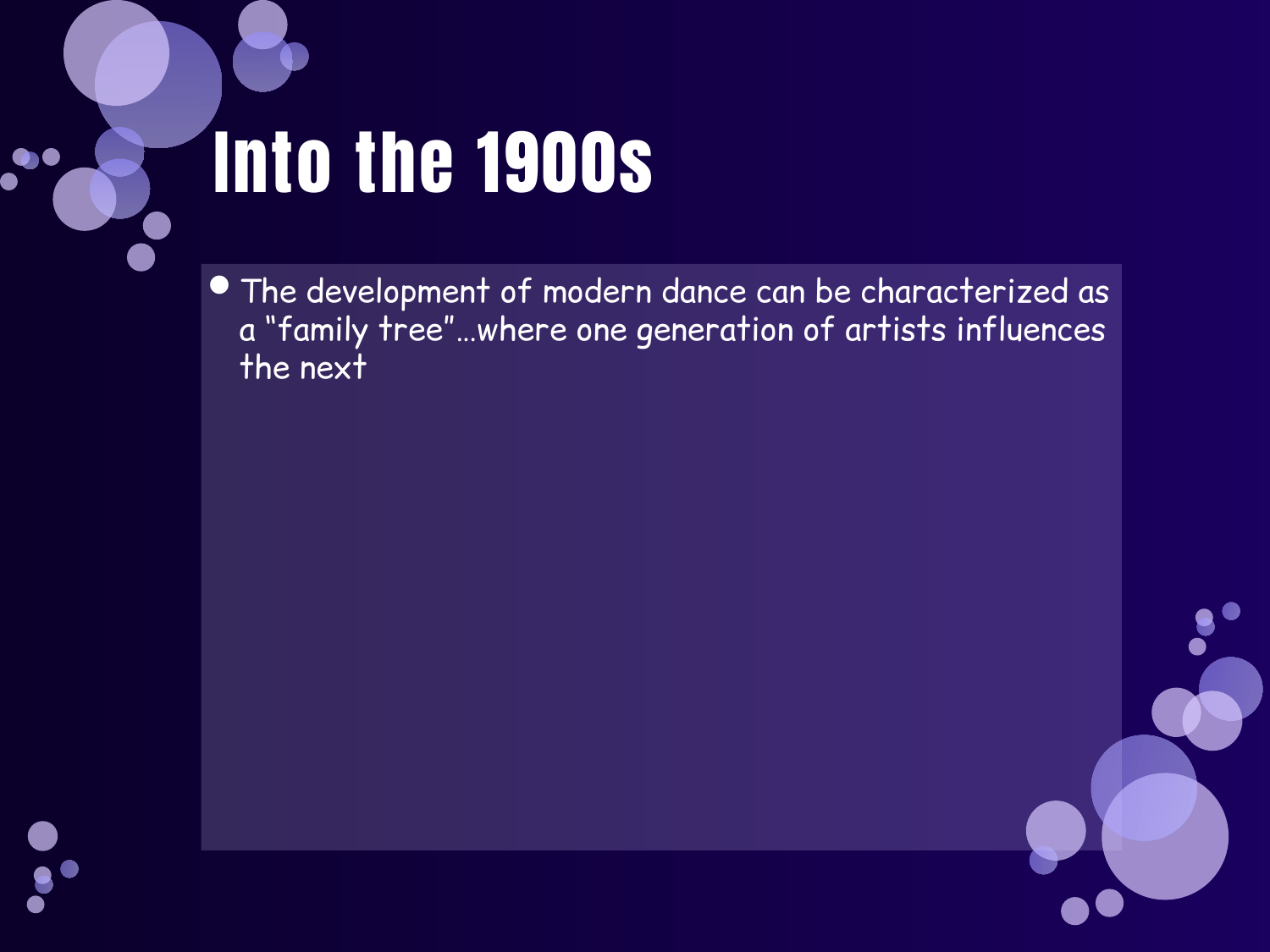

# Into the 1900s
The development of modern dance can be characterized as a “family tree”…where one generation of artists influences the next